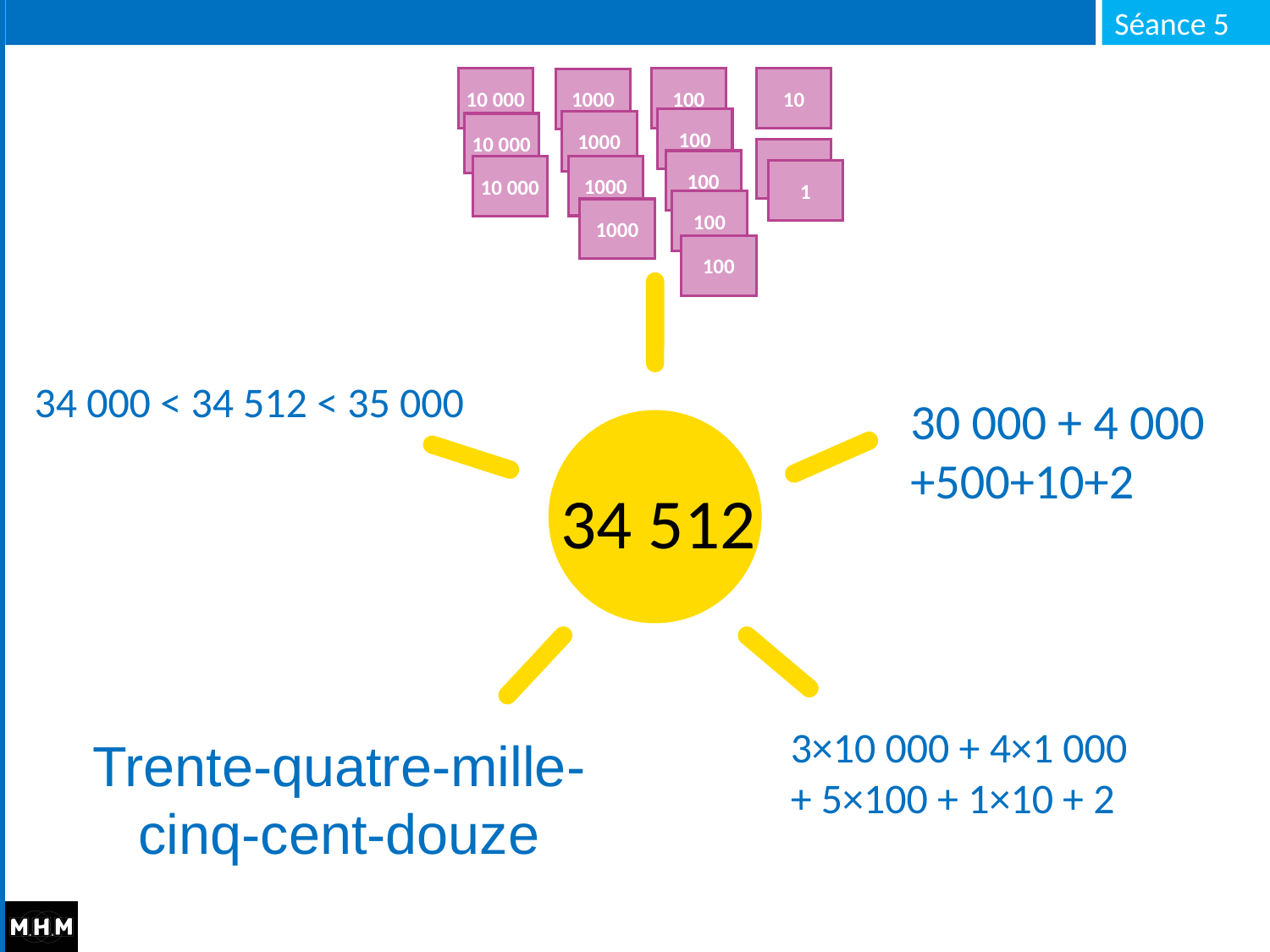

10 000
100
10
1000
100
1000
10 000
1
100
1000
10 000
1
100
1000
100

34 000 < 34 512 < 35 000
30 000 + 4 000 +500+10+2
34 512
3×10 000 + 4×1 000
+ 5×100 + 1×10 + 2

Trente-quatre-mille-
cinq-cent-douze